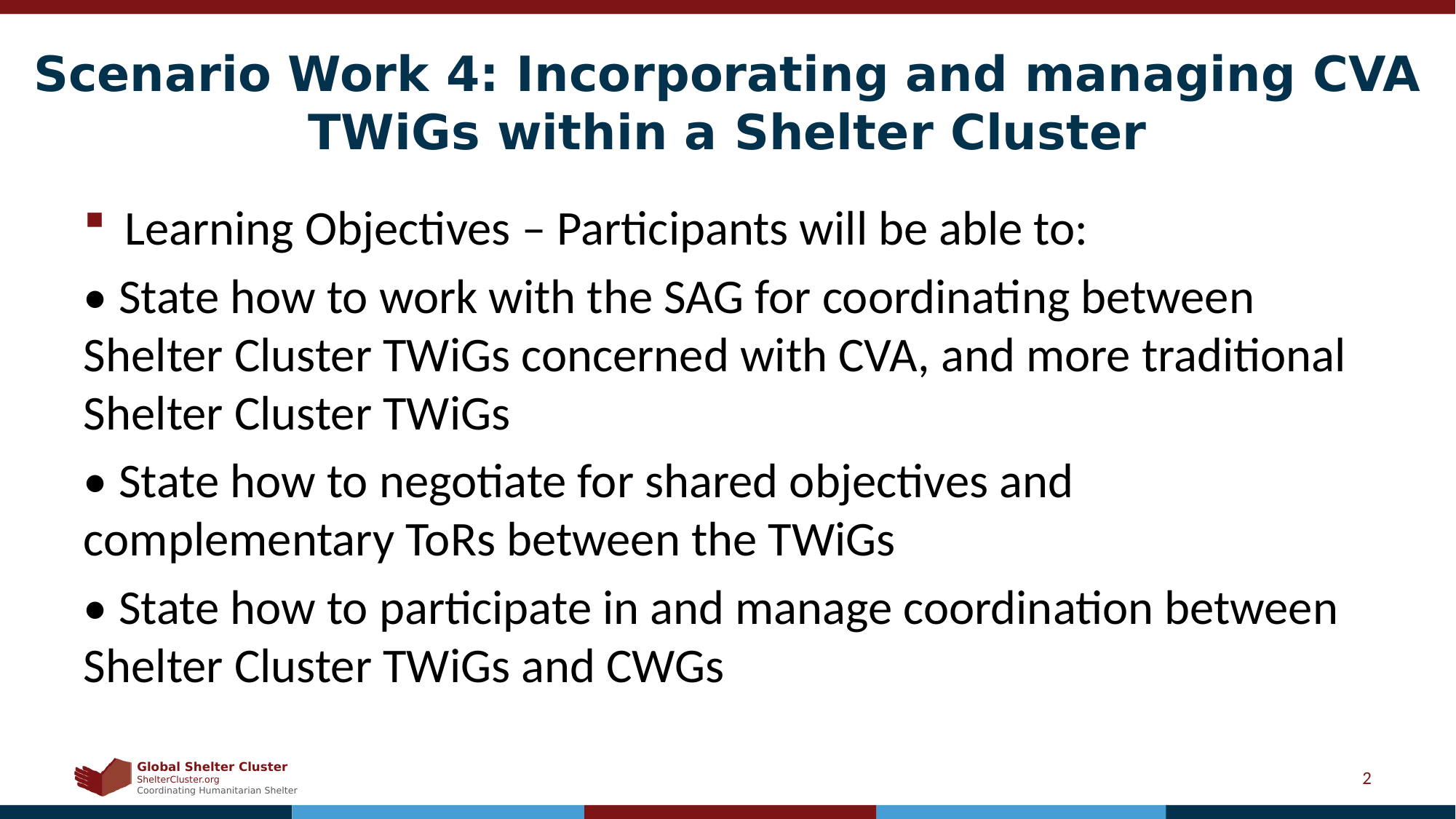

# Scenario Work 4: Incorporating and managing CVA TWiGs within a Shelter Cluster
Learning Objectives – Participants will be able to:
• State how to work with the SAG for coordinating between Shelter Cluster TWiGs concerned with CVA, and more traditional Shelter Cluster TWiGs
• State how to negotiate for shared objectives and complementary ToRs between the TWiGs
• State how to participate in and manage coordination between Shelter Cluster TWiGs and CWGs
2